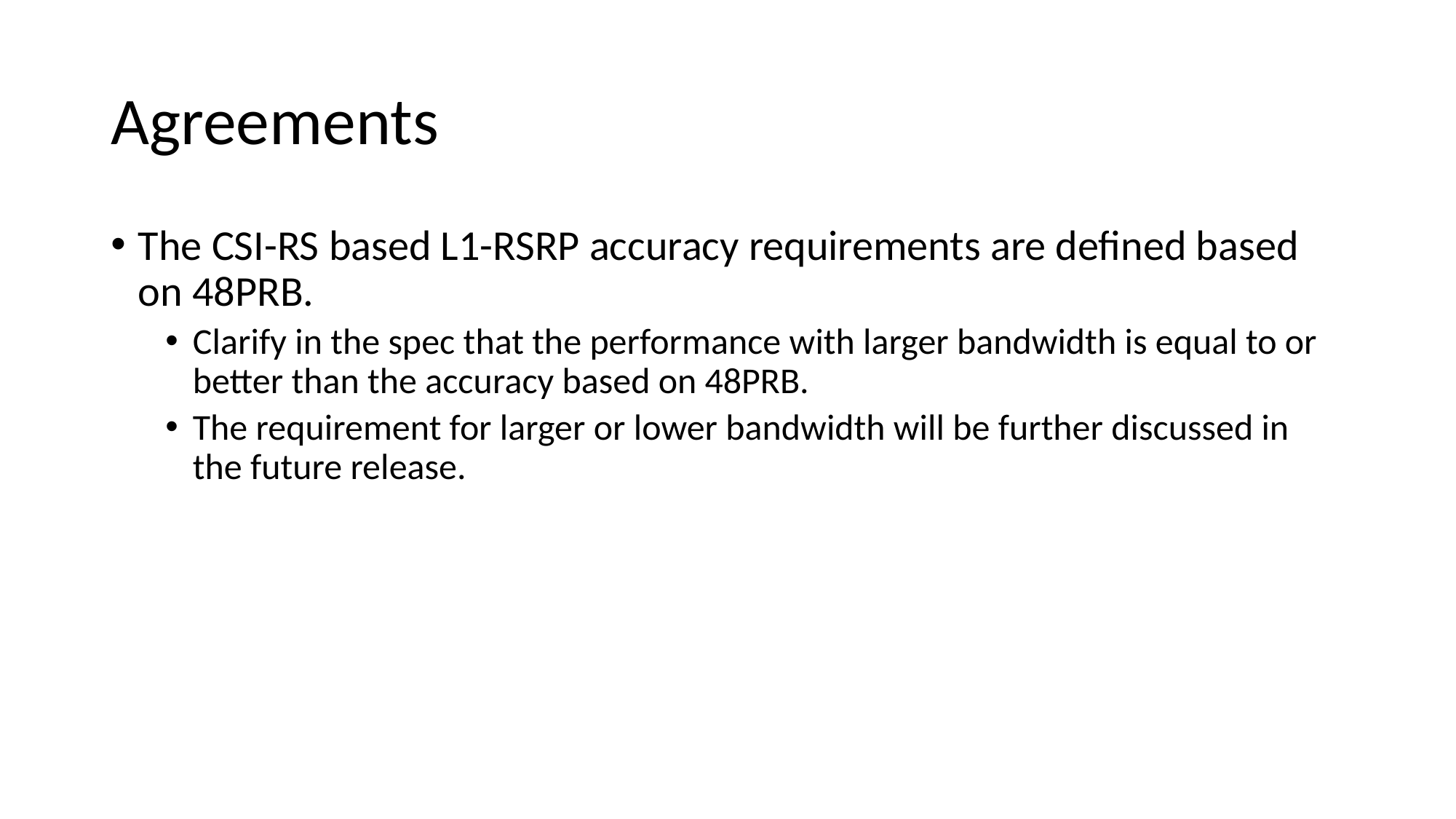

# Agreements
The CSI-RS based L1-RSRP accuracy requirements are defined based on 48PRB.
Clarify in the spec that the performance with larger bandwidth is equal to or better than the accuracy based on 48PRB.
The requirement for larger or lower bandwidth will be further discussed in the future release.